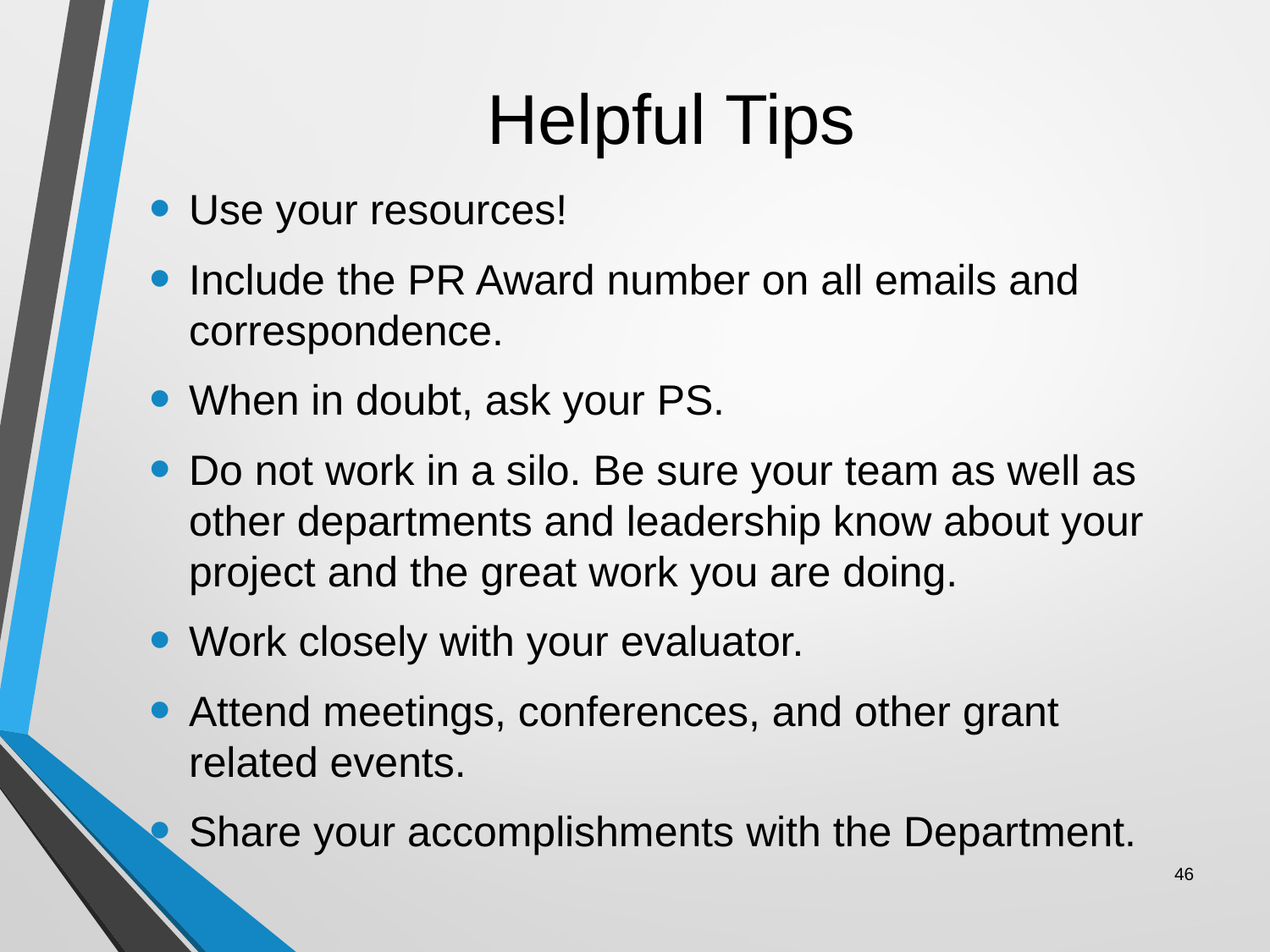

# Helpful Tips
Use your resources!
Include the PR Award number on all emails and correspondence.
When in doubt, ask your PS.
Do not work in a silo. Be sure your team as well as other departments and leadership know about your project and the great work you are doing.
Work closely with your evaluator.
Attend meetings, conferences, and other grant related events.
Share your accomplishments with the Department.

46